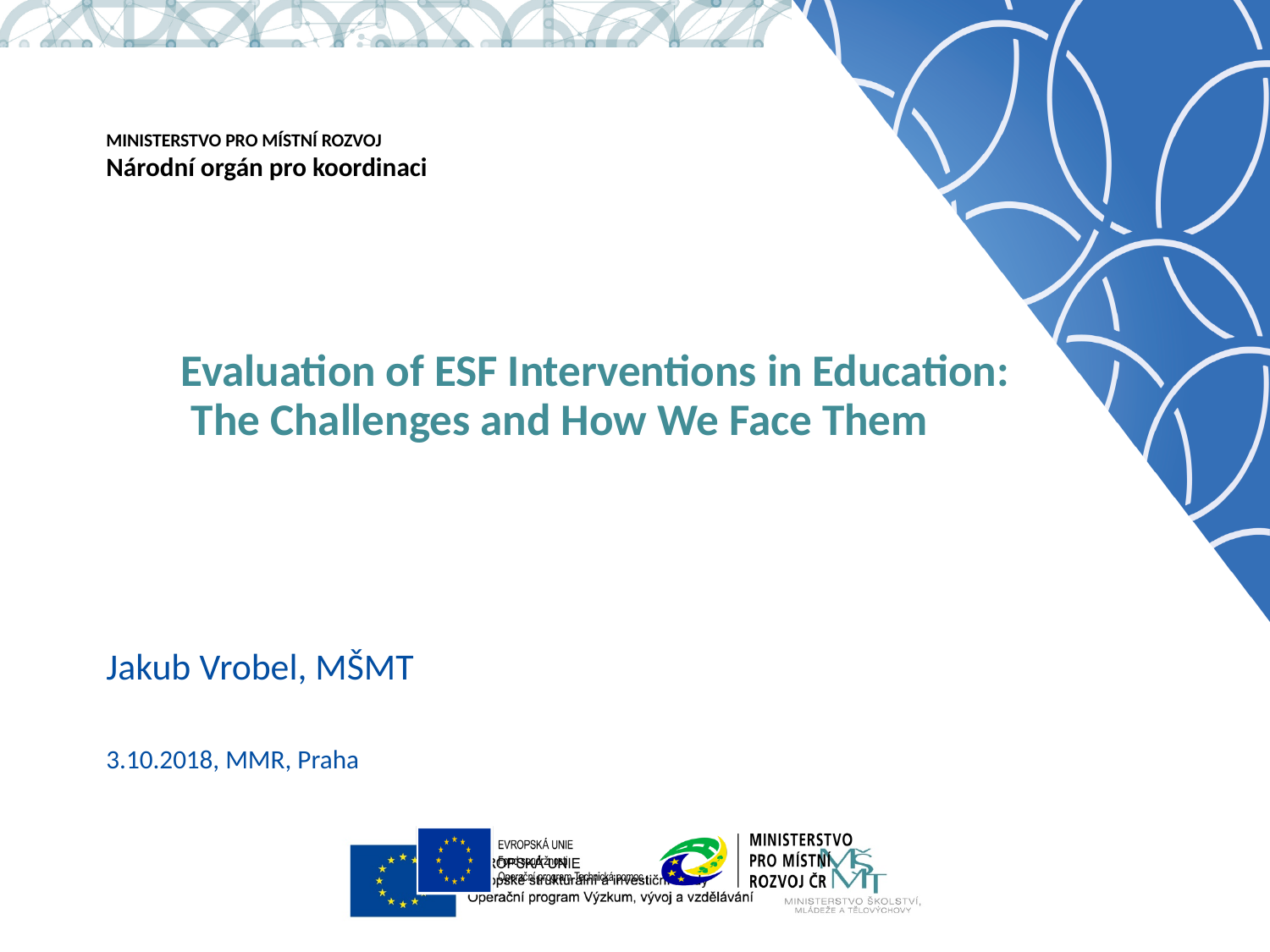

# Evaluation of ESF Interventions in Education: The Challenges and How We Face Them
Jakub Vrobel, MŠMT
3.10.2018, MMR, Praha